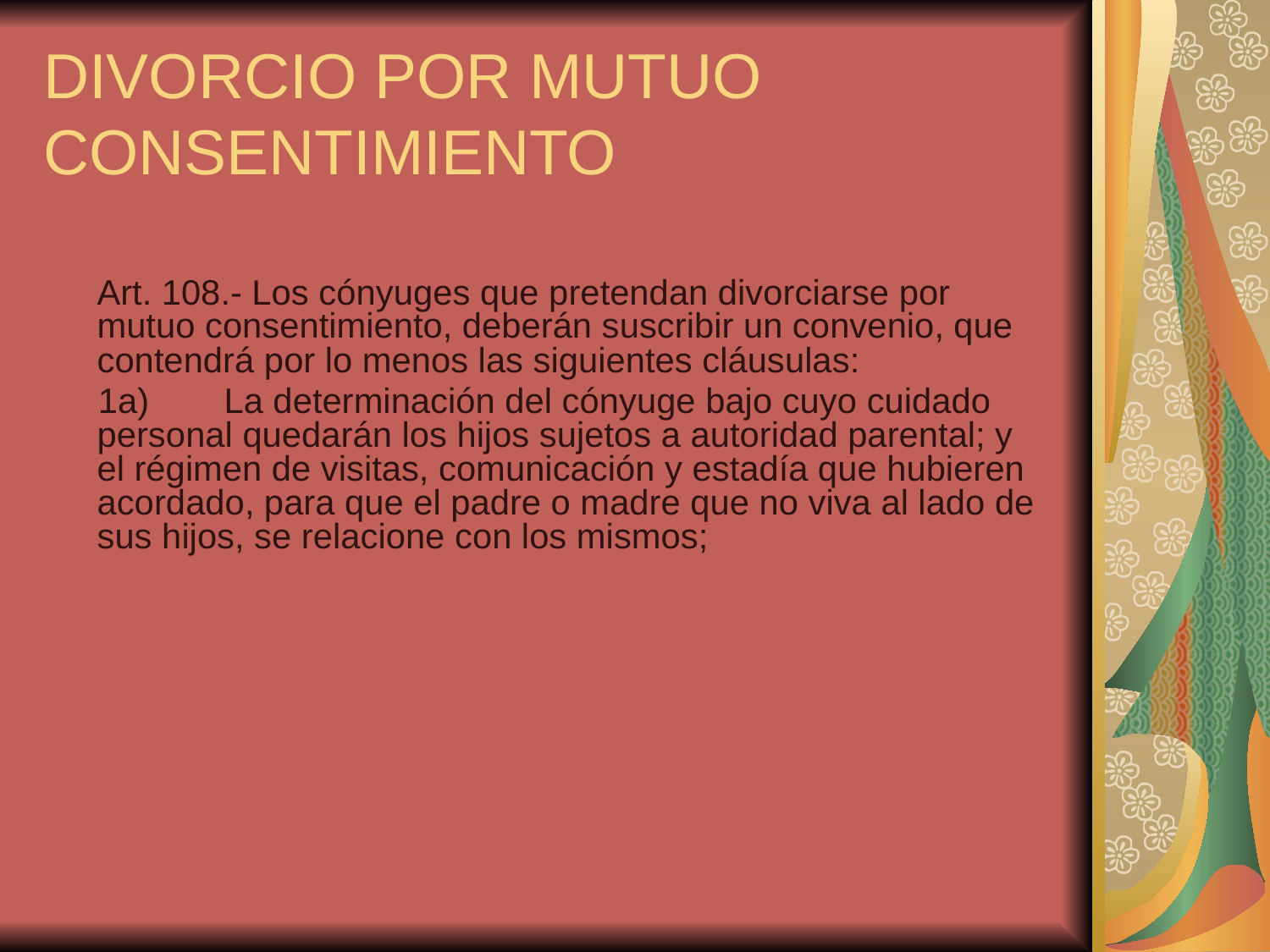

DIVORCIO POR MUTUO CONSENTIMIENTO

	Art. 108.- Los cónyuges que pretendan divorciarse por mutuo consentimiento, deberán suscribir un convenio, que contendrá por lo menos las siguientes cláusulas:
     1a)	La determinación del cónyuge bajo cuyo cuidado personal quedarán los hijos sujetos a autoridad parental; y el régimen de visitas, comunicación y estadía que hubieren acordado, para que el padre o madre que no viva al lado de sus hijos, se relacione con los mismos;